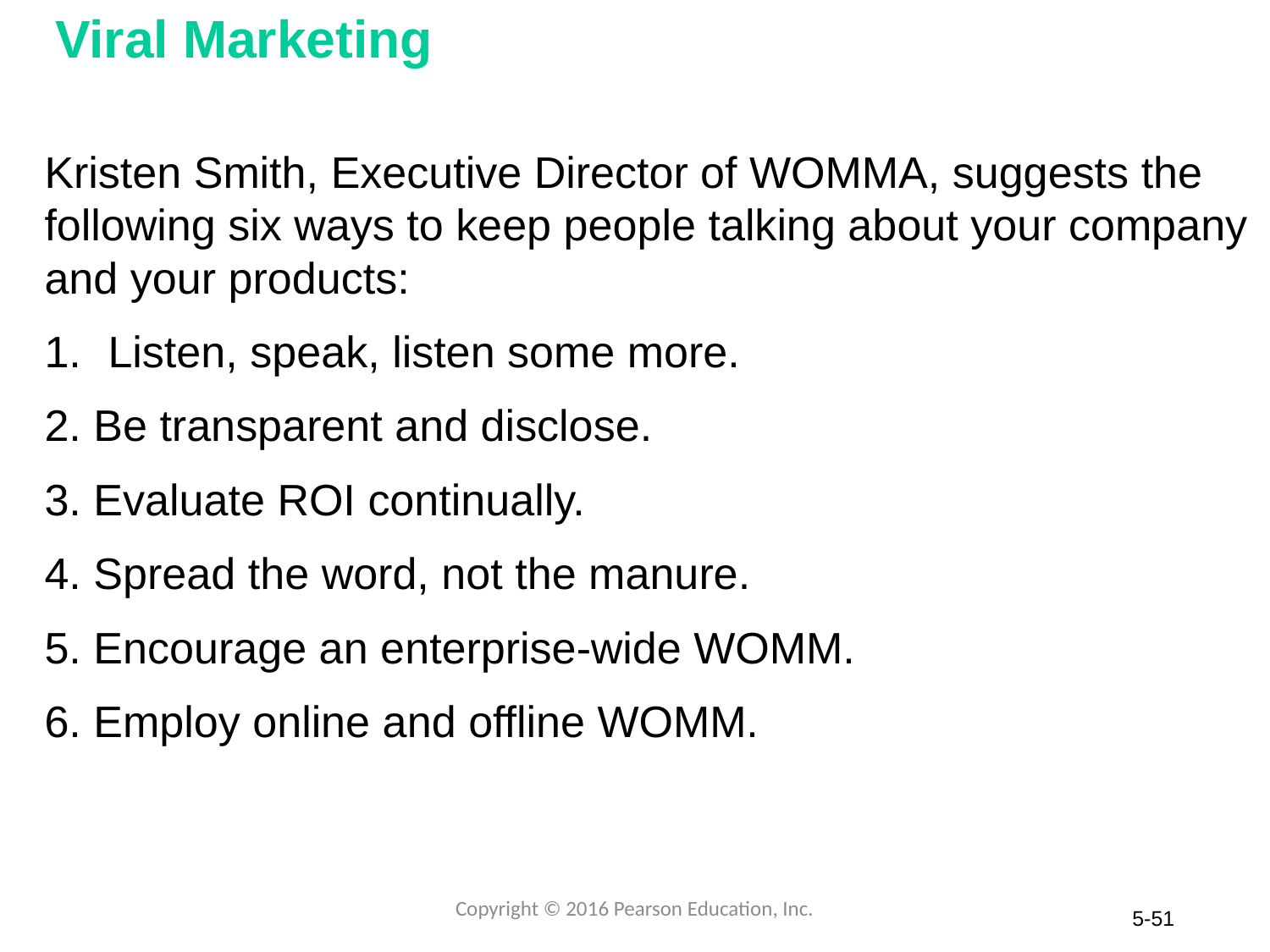

# Viral Marketing
Kristen Smith, Executive Director of WOMMA, suggests the following six ways to keep people talking about your company and your products:

Listen, speak, listen some more.

2. Be transparent and disclose.

3. Evaluate ROI continually.

4. Spread the word, not the manure.

5. Encourage an enterprise-wide WOMM.

6. Employ online and offline WOMM.
Copyright © 2016 Pearson Education, Inc.